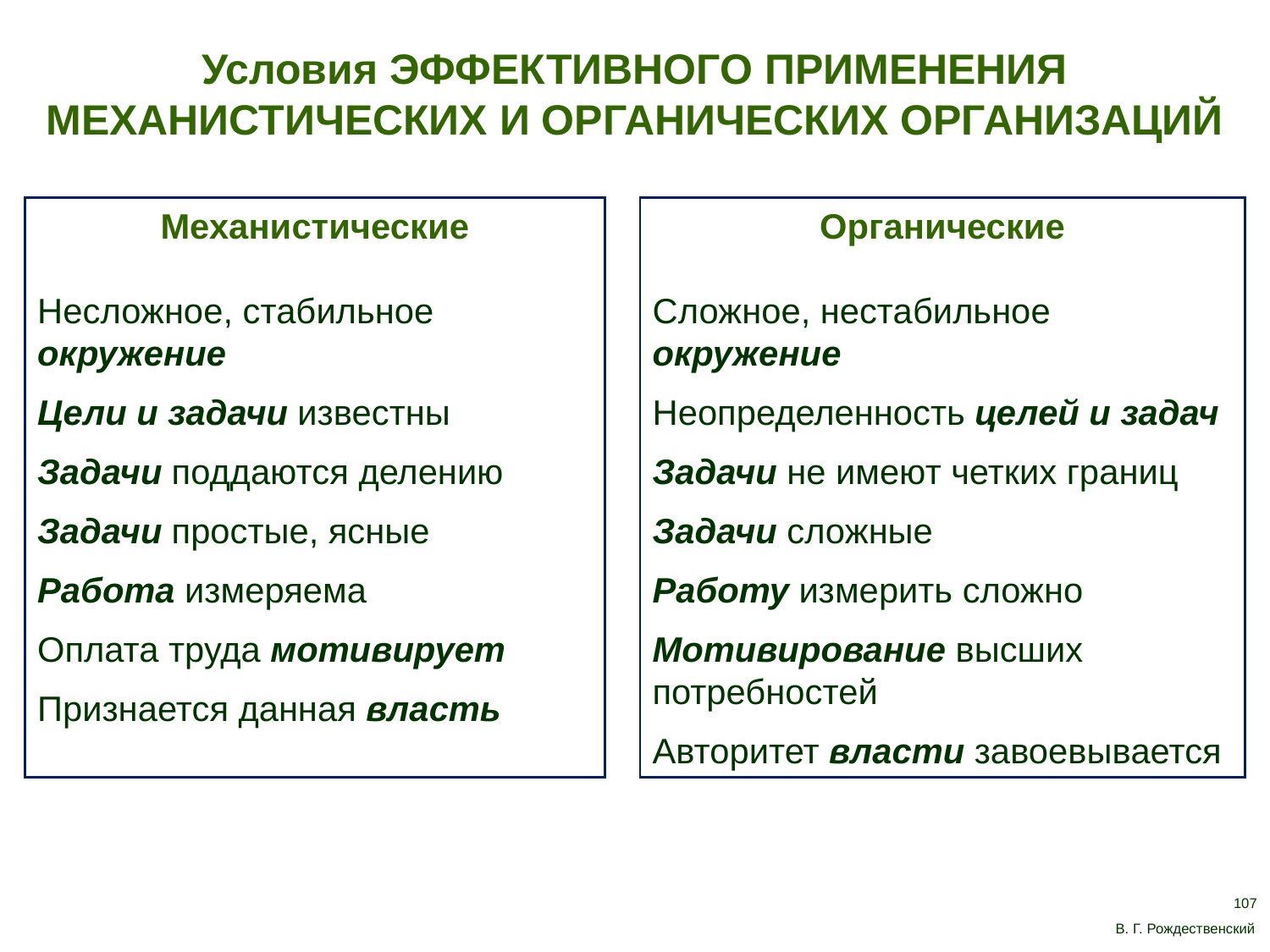

Условия ЭФФЕКТИВНОГО ПРИМЕНЕНИЯ МЕХАНИСТИЧЕСКИХ И ОРГАНИЧЕСКИХ ОРГАНИЗАЦИЙ

Механистические

Несложное, стабильное окружение

Цели и задачи известны

Задачи поддаются делению

Задачи простые, ясные

Работа измеряема

Оплата труда мотивирует

Признается данная власть

Органические

Сложное, нестабильное окружение

Неопределенность целей и задач

Задачи не имеют четких границ

Задачи сложные

Работу измерить сложно

Мотивирование высших потребностей

Авторитет власти завоевывается
107
В. Г. Рождественский